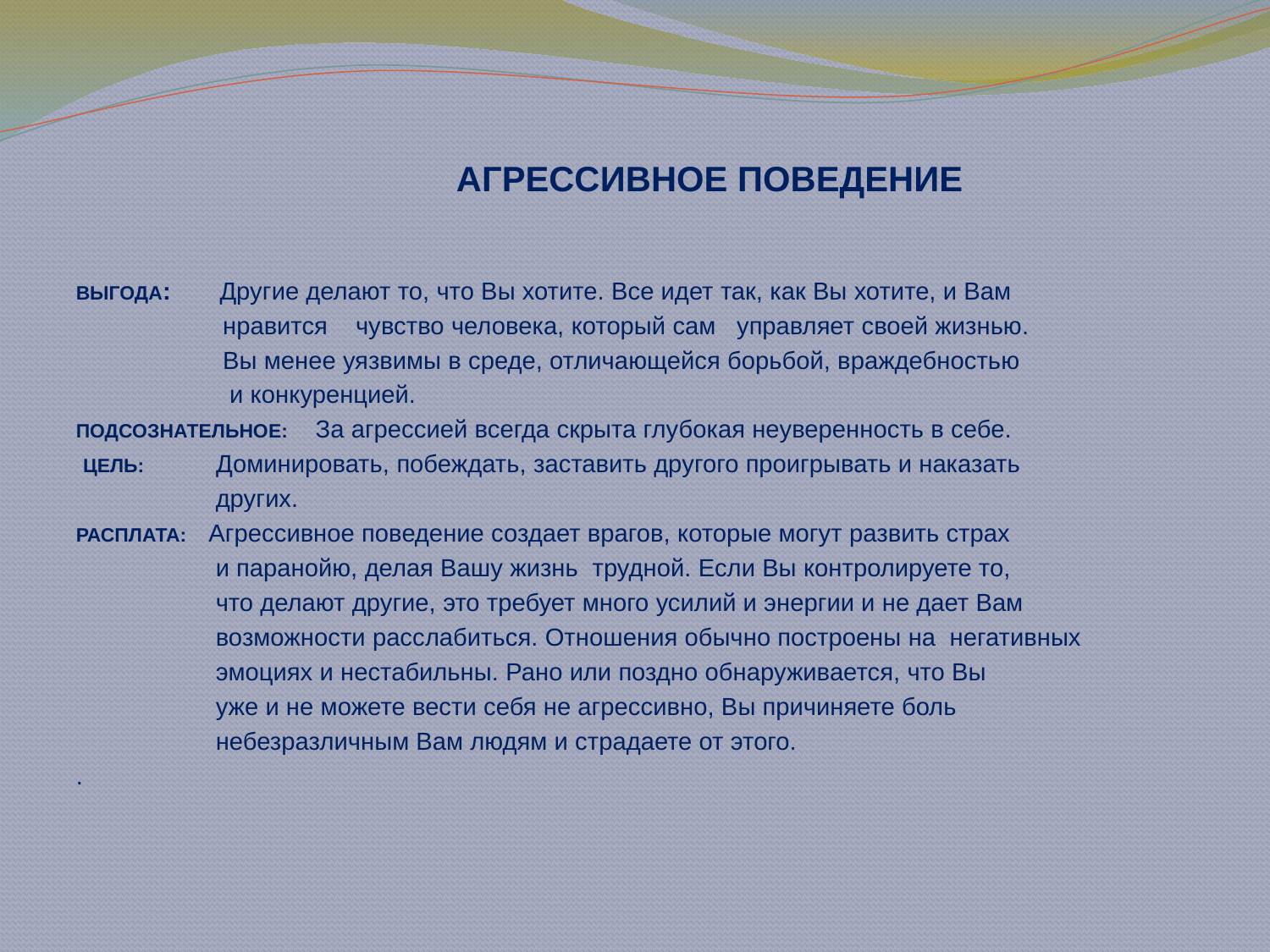

# АГРЕССИВНОЕ ПОВЕДЕНИЕ
ВЫГОДА:       Другие делают то, что Вы хотите. Все идет так, как Вы хотите, и Вам
                     нравится    чувство человека, который сам   управляет своей жизнью.
                     Вы менее уязвимы в среде, отличающейся борьбой, враждебностью
                      и конкуренцией.
ПОДСОЗНАТЕЛЬНОЕ:     За агрессией всегда скрыта глубокая неуверенность в себе.
 ЦЕЛЬ:             Доминировать, побеждать, заставить другого проигрывать и наказать
                    других.
РАСПЛАТА:    Агрессивное поведение создает врагов, которые могут развить страх
                    и паранойю, делая Вашу жизнь  трудной. Если Вы контролируете то,
                    что делают другие, это требует много усилий и энергии и не дает Вам
                    возможности расслабиться. Отношения обычно построены на  негативных
                    эмоциях и нестабильны. Рано или поздно обнаруживается, что Вы
                    уже и не можете вести себя не агрессивно, Вы причиняете боль
                    небезразличным Вам людям и страдаете от этого.
.